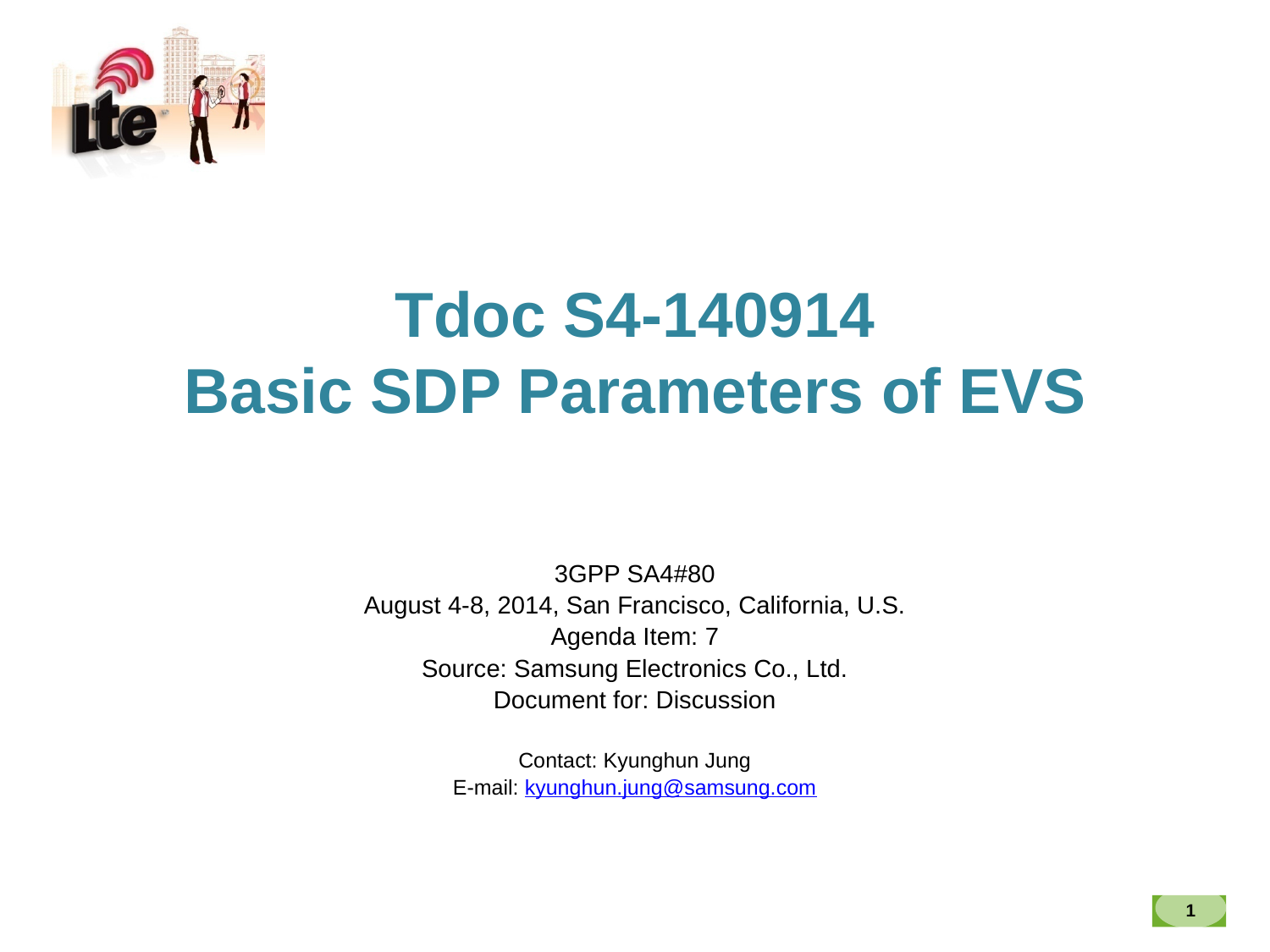

Tdoc S4-140914
Basic SDP Parameters of EVS
3GPP SA4#80
August 4-8, 2014, San Francisco, California, U.S.
Agenda Item: 7
Source: Samsung Electronics Co., Ltd.
Document for: Discussion

Contact: Kyunghun Jung
E-mail: kyunghun.jung@samsung.com